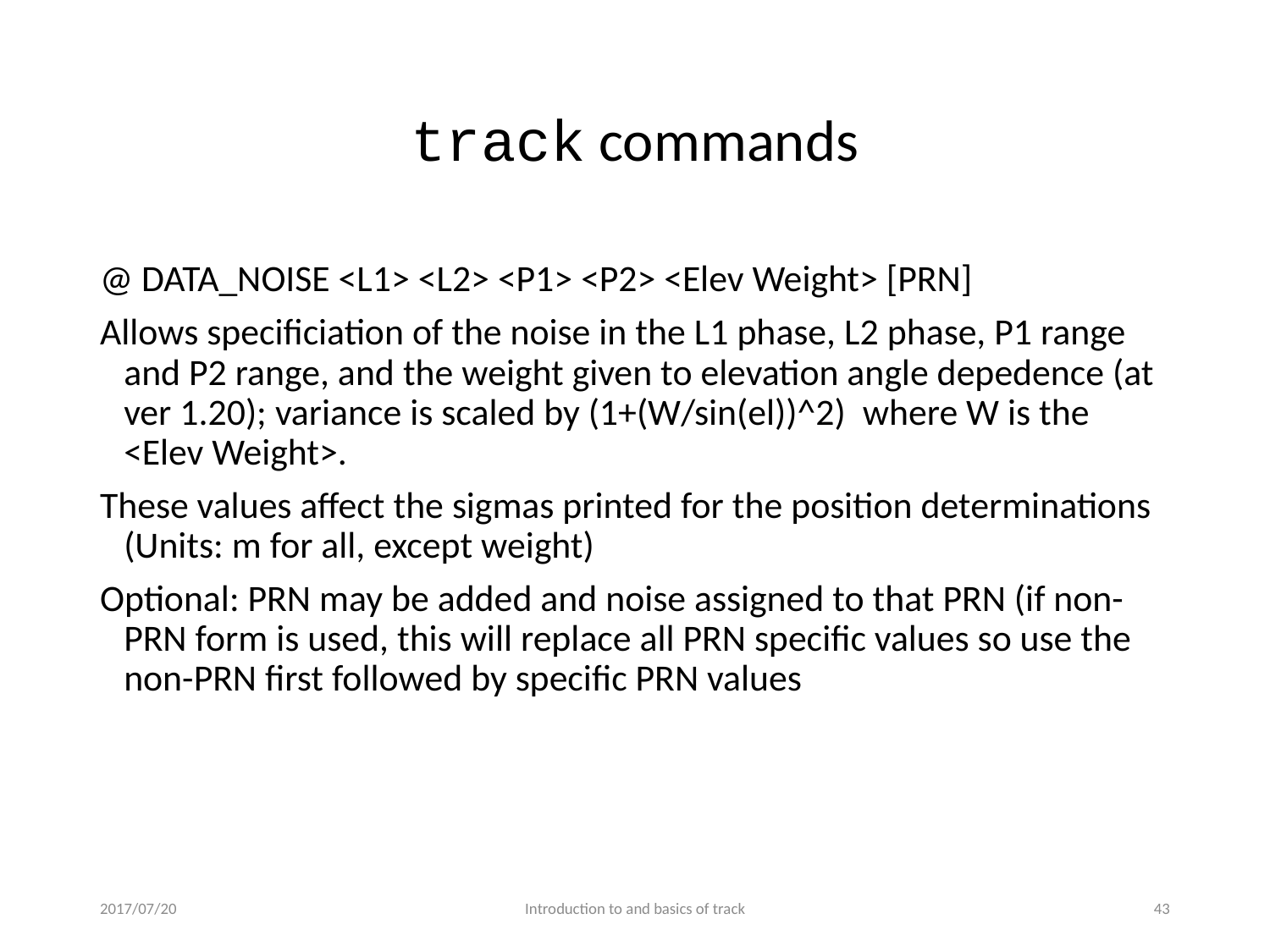

# track commands
@ DATA_NOISE <L1> <L2> <P1> <P2> <Elev Weight> [PRN]
Allows specificiation of the noise in the L1 phase, L2 phase, P1 range and P2 range, and the weight given to elevation angle depedence (at ver 1.20); variance is scaled by (1+(W/sin(el))^2)  where W is the <Elev Weight>.
These values affect the sigmas printed for the position determinations (Units: m for all, except weight)
Optional: PRN may be added and noise assigned to that PRN (if non-PRN form is used, this will replace all PRN specific values so use the non-PRN first followed by specific PRN values

2017/07/20
Introduction to and basics of track
43